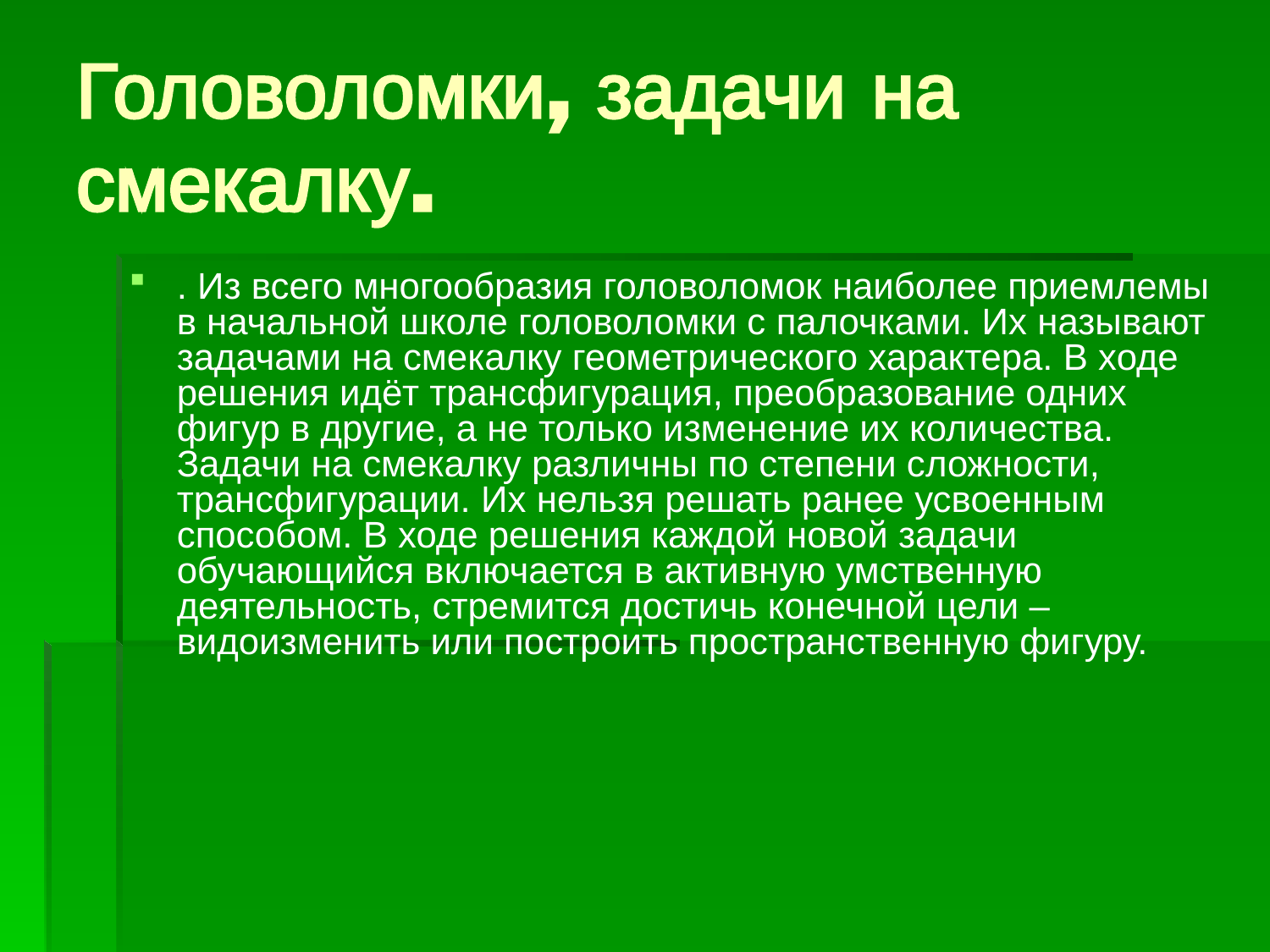

# Головоломки, задачи на смекалку.
. Из всего многообразия головоломок наиболее приемлемы в начальной школе головоломки с палочками. Их называют задачами на смекалку геометрического характера. В ходе решения идёт трансфигурация, преобразование одних фигур в другие, а не только изменение их количества. Задачи на смекалку различны по степени сложности, трансфигурации. Их нельзя решать ранее усвоенным способом. В ходе решения каждой новой задачи обучающийся включается в активную умственную деятельность, стремится достичь конечной цели – видоизменить или построить пространственную фигуру.